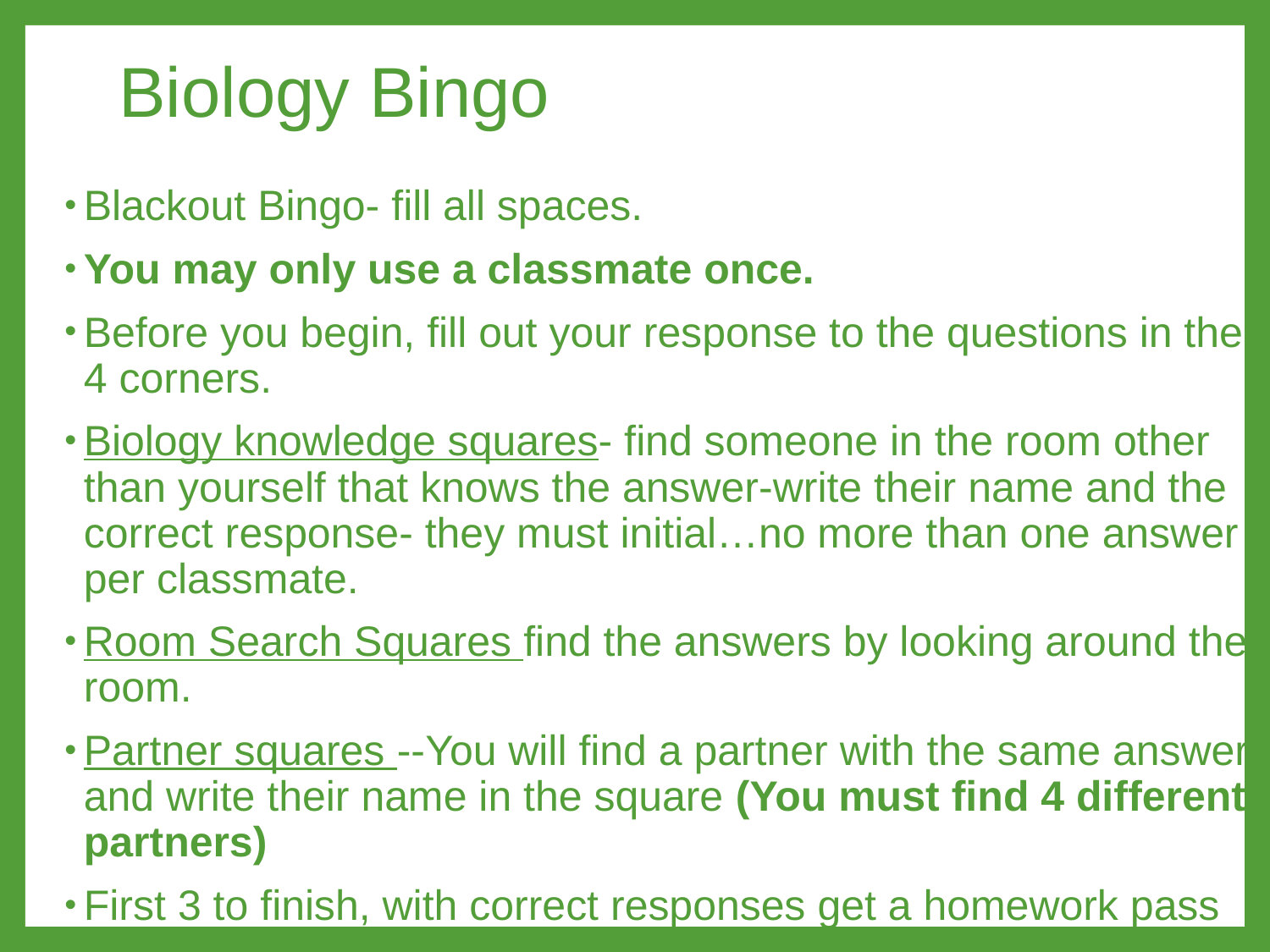

# Biology Bingo

Blackout Bingo- fill all spaces.
You may only use a classmate once.
Before you begin, fill out your response to the questions in the 4 corners.
Biology knowledge squares- find someone in the room other than yourself that knows the answer-write their name and the correct response- they must initial…no more than one answer per classmate.
Room Search Squares find the answers by looking around the room.
Partner squares --You will find a partner with the same answer and write their name in the square (You must find 4 different partners)
First 3 to finish, with correct responses get a homework pass